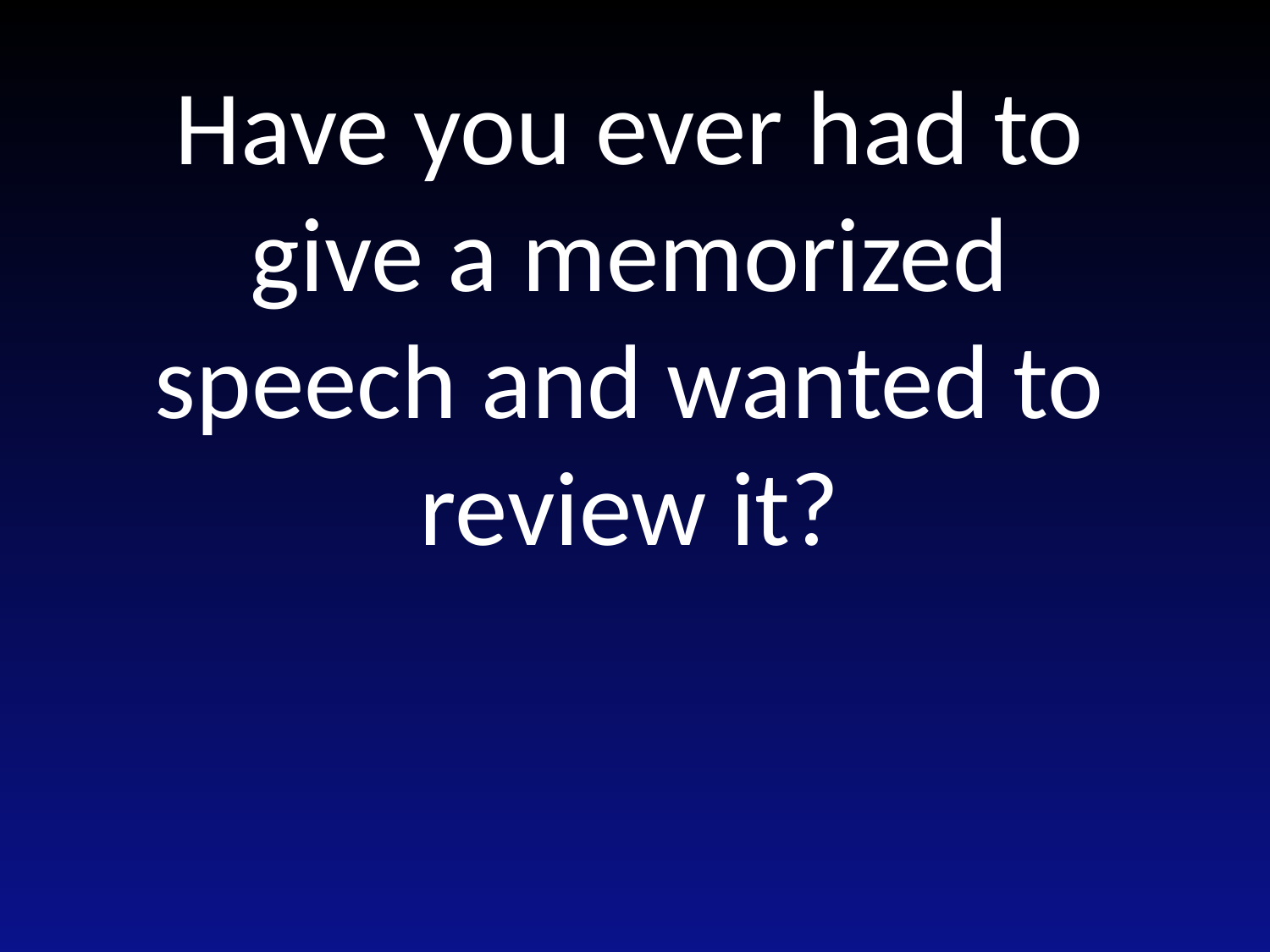

Have you ever had to give a memorized speech and wanted to review it?